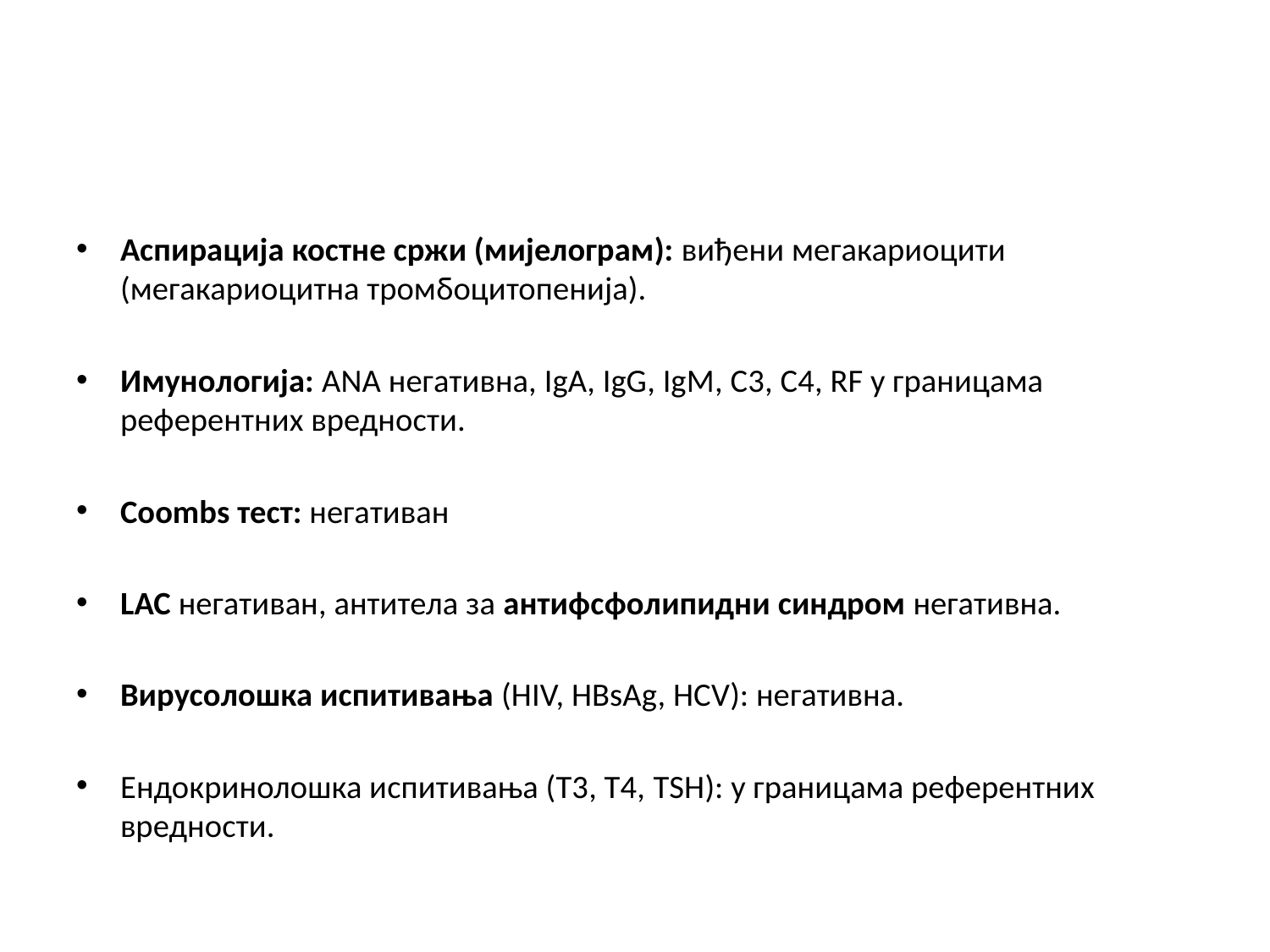

#
Аспирација костне сржи (мијелограм): виђени мегакариоцити (мегакариоцитна тромбоцитопенија).

Имунологија: ANA негативна, IgA, IgG, IgM, C3, C4, RF у границама референтних вредности.

Coombs тест: негативан

LAC негативан, антитела за антифсфолипидни синдром негативна.

Вирусолошка испитивања (HIV, HBsAg, HCV): негативна.

Ендокринолошка испитивања (Т3, Т4, TSH): у границама референтних вредности.